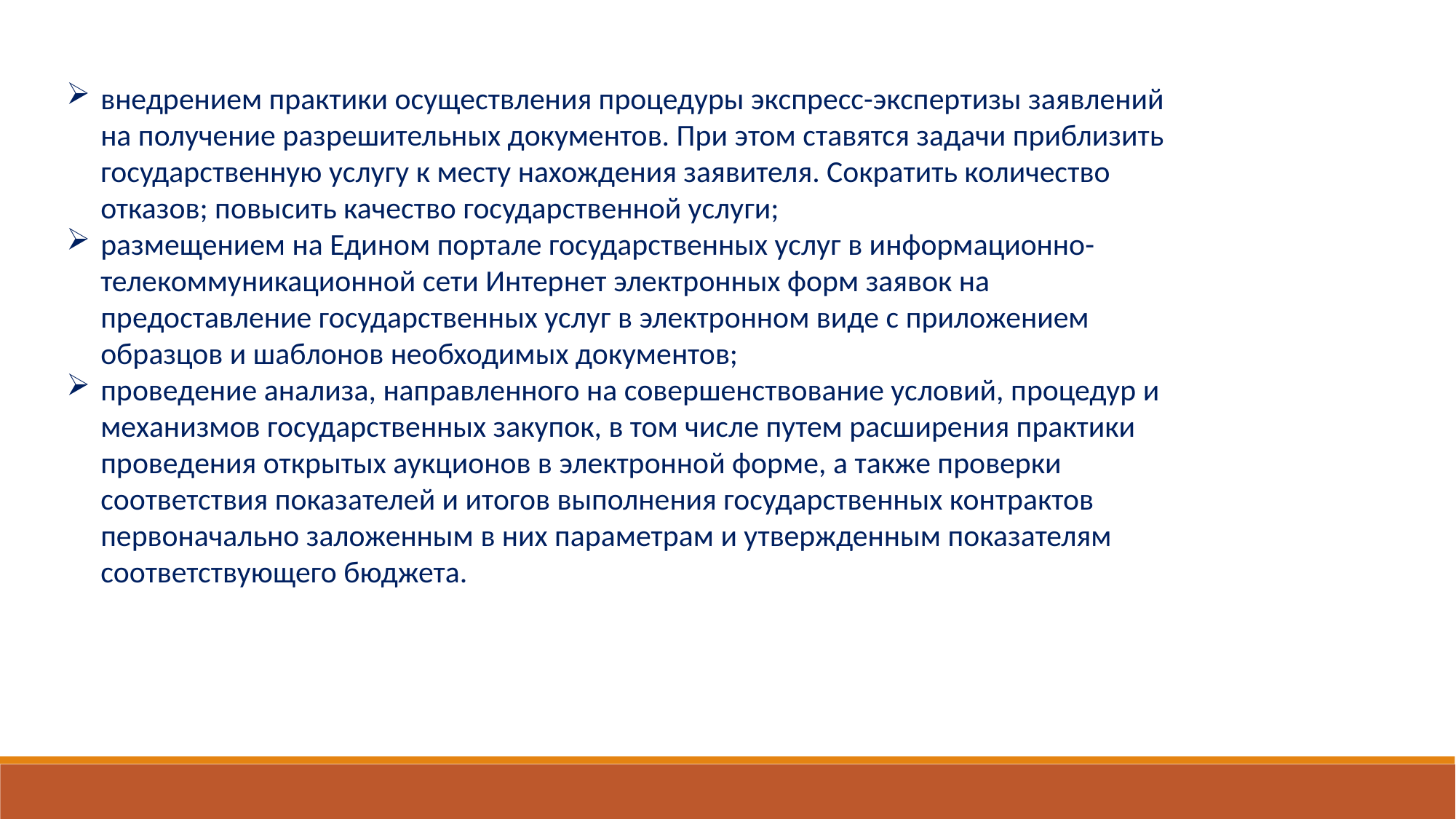

внедрением практики осуществления процедуры экспресс-экспертизы заявлений на получение разрешительных документов. При этом ставятся задачи приблизить государственную услугу к месту нахождения заявителя. Сократить количество отказов; повысить качество государственной услуги;
размещением на Едином портале государственных услуг в информационно-телекоммуникационной сети Интернет электронных форм заявок на предоставление государственных услуг в электронном виде с приложением образцов и шаблонов необходимых документов;
проведение анализа, направленного на совершенствование условий, процедур и механизмов государственных закупок, в том числе путем расширения практики проведения открытых аукционов в электронной форме, а также проверки соответствия показателей и итогов выполнения государственных контрактов первоначально заложенным в них параметрам и утвержденным показателям соответствующего бюджета.